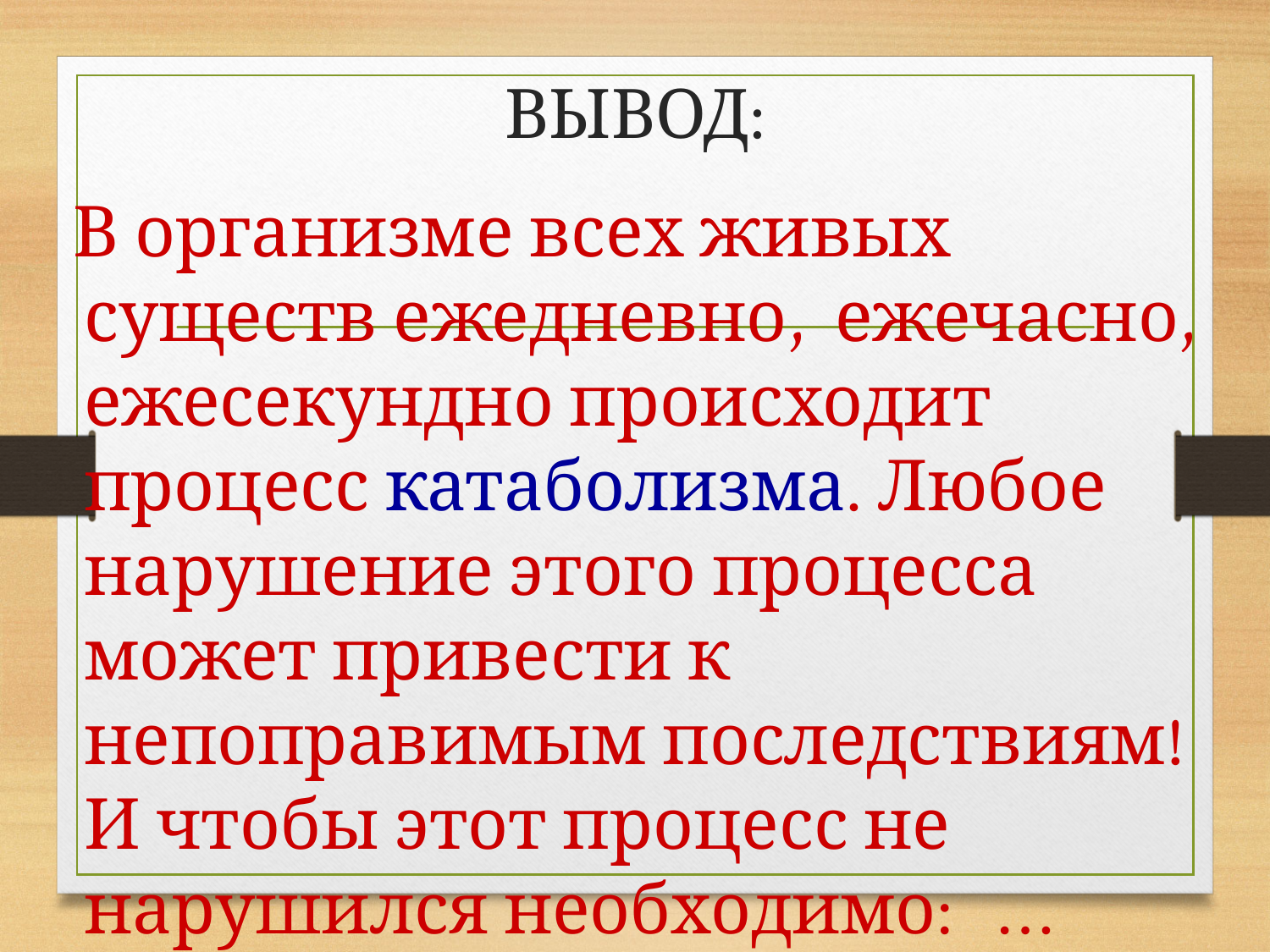

# ВЫВОД:
   В организме всех живых существ ежедневно,  ежечасно, ежесекундно происходит процесс катаболизма. Любое нарушение этого процесса может привести к непоправимым последствиям! И чтобы этот процесс не нарушился необходимо:   …